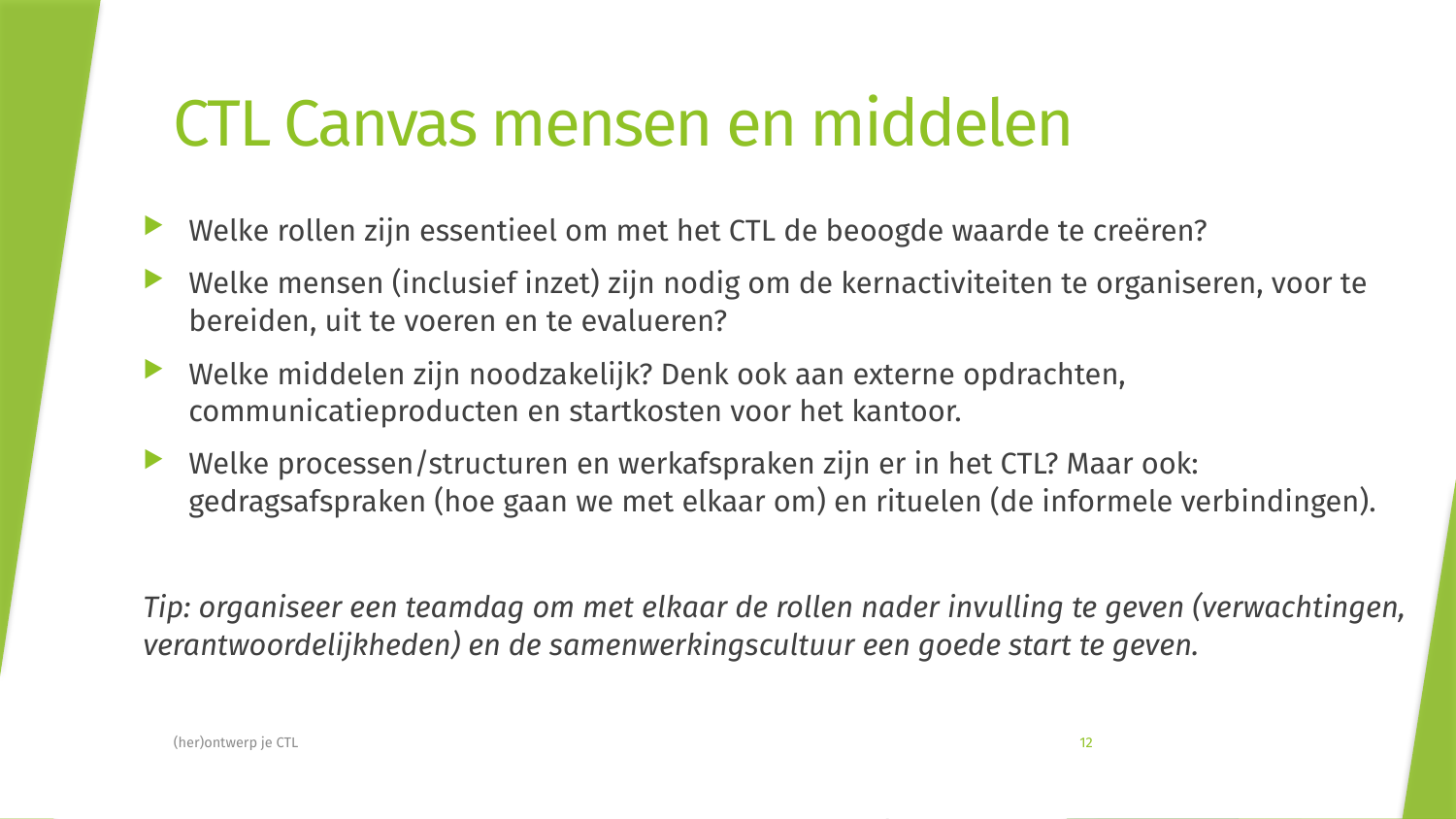

# CTL Canvas mensen en middelen
Welke rollen zijn essentieel om met het CTL de beoogde waarde te creëren?
Welke mensen (inclusief inzet) zijn nodig om de kernactiviteiten te organiseren, voor te bereiden, uit te voeren en te evalueren?
Welke middelen zijn noodzakelijk? Denk ook aan externe opdrachten, communicatieproducten en startkosten voor het kantoor.
Welke processen/structuren en werkafspraken zijn er in het CTL? Maar ook: gedragsafspraken (hoe gaan we met elkaar om) en rituelen (de informele verbindingen).

Tip: organiseer een teamdag om met elkaar de rollen nader invulling te geven (verwachtingen, verantwoordelijkheden) en de samenwerkingscultuur een goede start te geven.

(her)ontwerp je CTL
12